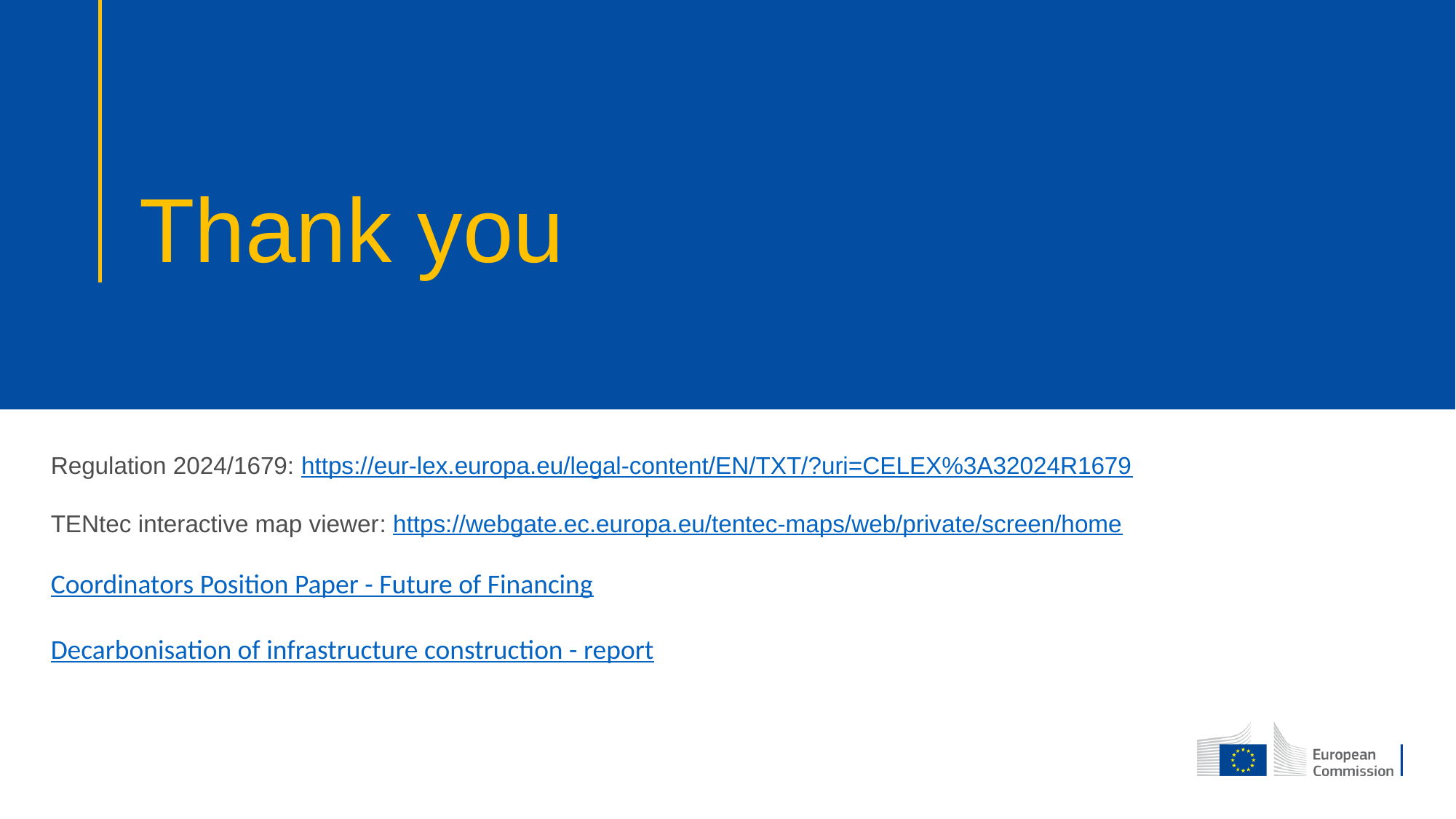

# Thank you

Regulation 2024/1679: https://eur-lex.europa.eu/legal-content/EN/TXT/?uri=CELEX%3A32024R1679

TENtec interactive map viewer: https://webgate.ec.europa.eu/tentec-maps/web/private/screen/home

Coordinators Position Paper - Future of Financing

Decarbonisation of infrastructure construction - report